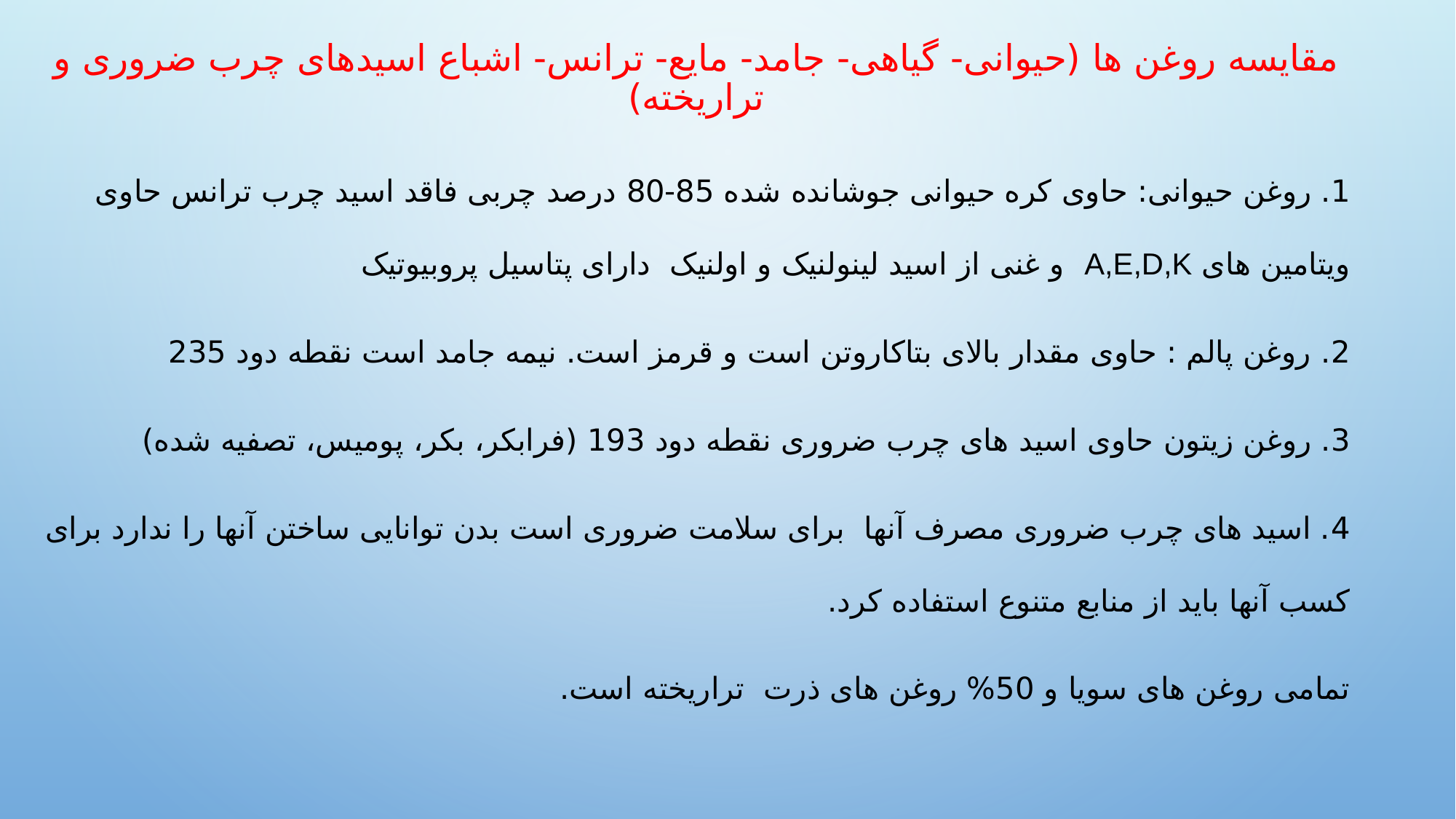

# مقایسه روغن ها (حیوانی- گیاهی- جامد- مایع- ترانس- اشباع اسیدهای چرب ضروری و تراریخته)
1. روغن حیوانی: حاوی کره حیوانی جوشانده شده 85-80 درصد چربی فاقد اسید چرب ترانس حاوی ویتامین های A,E,D,K  و غنی از اسید لینولنیک و اولنیک  دارای پتاسیل پروبیوتیک
2. روغن پالم : حاوی مقدار بالای بتاکاروتن است و قرمز است. نیمه جامد است نقطه دود 235
3. روغن زیتون حاوی اسید های چرب ضروری نقطه دود 193 (فرابکر، بکر، پومیس، تصفیه شده)
4. اسید های چرب ضروری مصرف آنها  برای سلامت ضروری است بدن توانایی ساختن آنها را ندارد برای کسب آنها باید از منابع متنوع استفاده کرد.
تمامی روغن های سویا و 50% روغن های ذرت  تراریخته است.